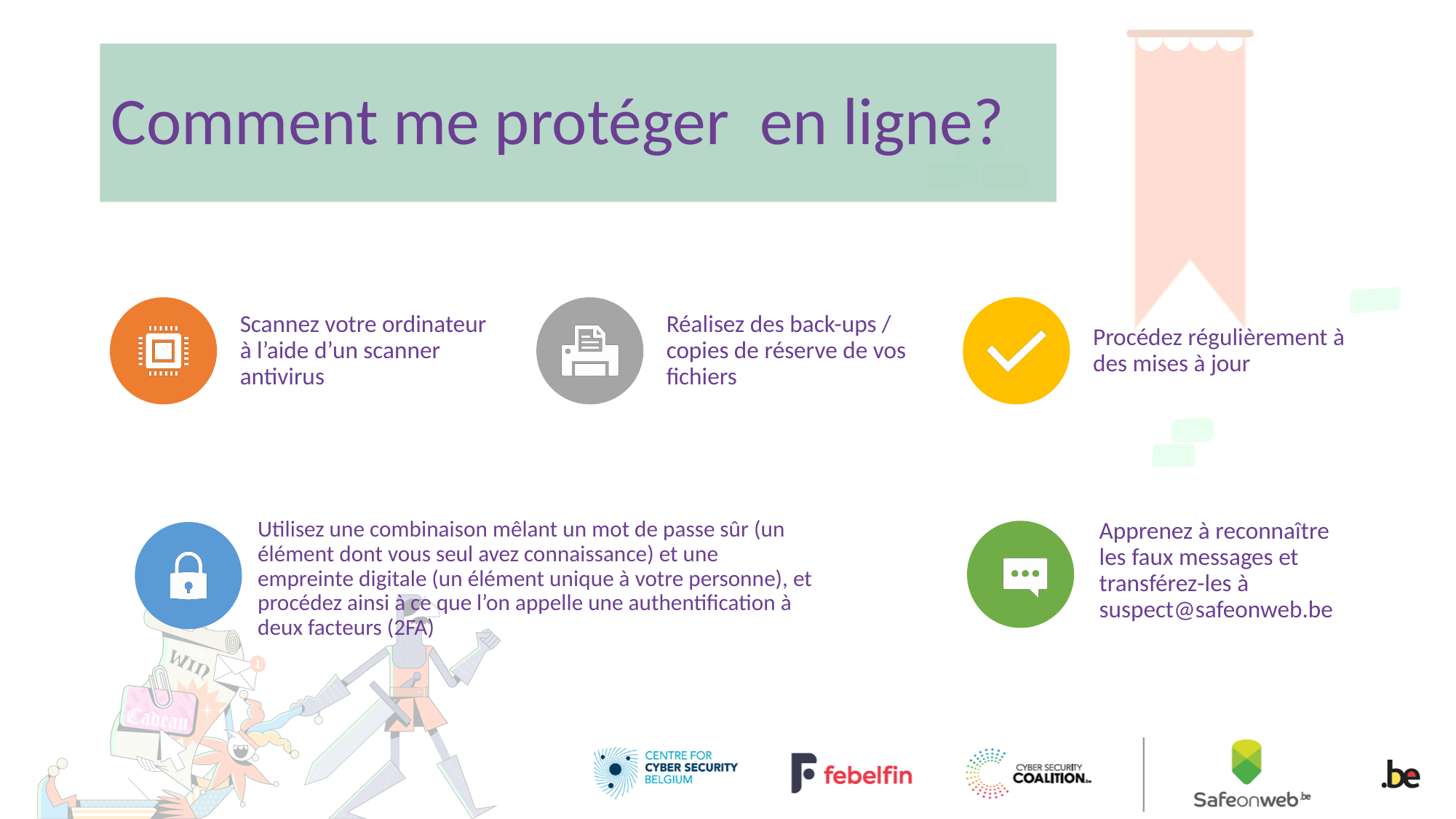

# Comment me protéger  en ligne?
Scannez votre ordinateur à l’aide d’un scanner antivirus
Réalisez des back-ups / copies de réserve de vos fichiers
Procédez régulièrement à des mises à jour
Utilisez une combinaison mêlant un mot de passe sûr (un élément dont vous seul avez connaissance) et une empreinte digitale (un élément unique à votre personne), et procédez ainsi à ce que l’on appelle une authentification à deux facteurs (2FA)
Apprenez à reconnaître les faux messages et transférez-les à suspect@safeonweb.be